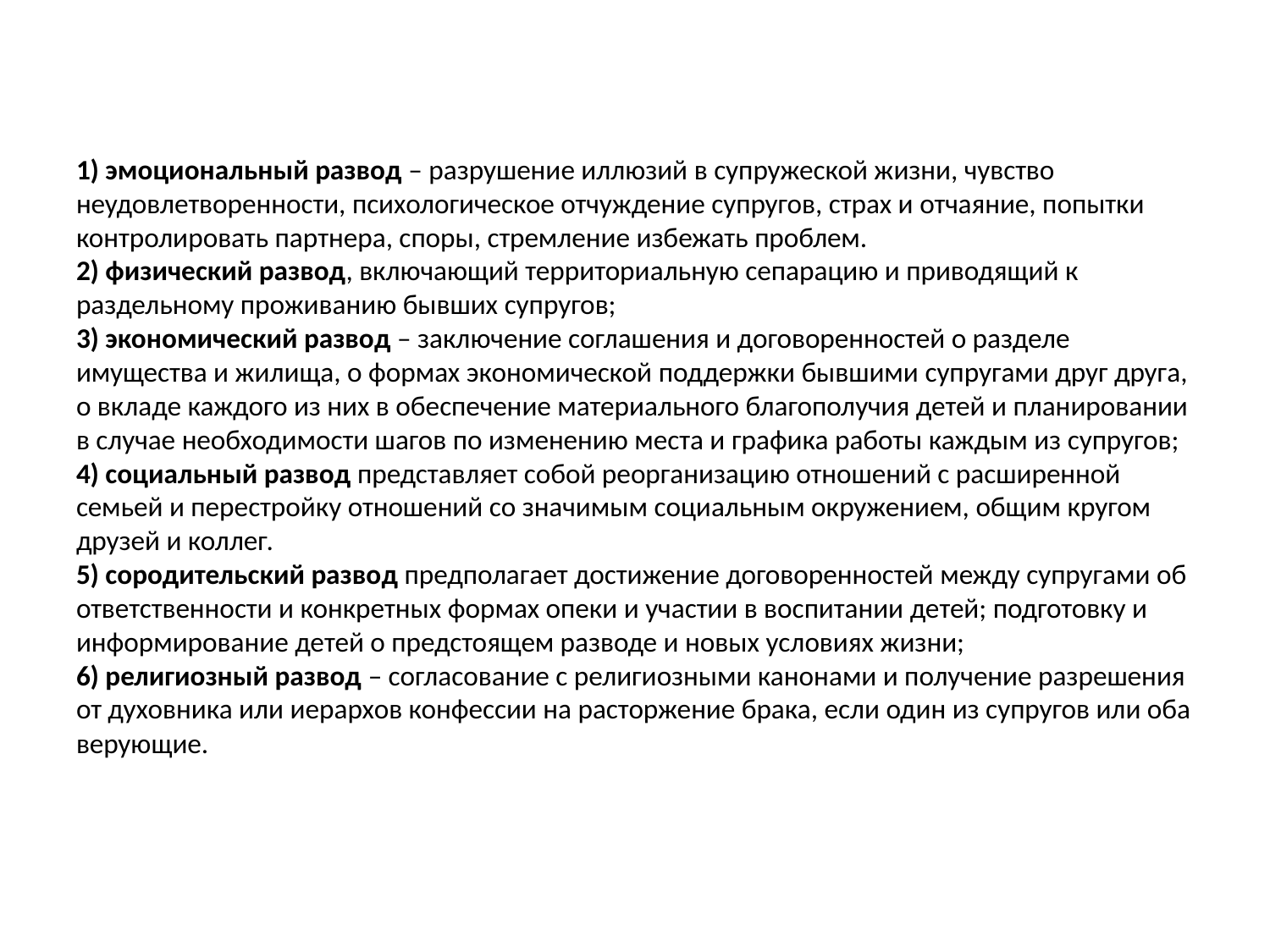

# 1) эмоциональный развод – разрушение иллюзий в супружеской жизни, чувство неудовлетворенности, психологическое отчуждение супругов, страх и отчаяние, попытки контролировать партнера, споры, стремление избежать проблем. 2) физический развод, включающий территориальную сепарацию и приводящий к раздельному проживанию бывших супругов; 3) экономический развод – заключение соглашения и договоренностей о разделе имущества и жилища, о формах экономической поддержки бывшими супругами друг друга, о вкладе каждого из них в обеспечение материального благополучия детей и планировании в случае необходимости шагов по изменению места и графика работы каждым из супругов; 4) социальный развод представляет собой реорганизацию отношений с расширенной семьей и перестройку отношений со значимым социальным окружением, общим кругом друзей и коллег. 5) сородительский развод предполагает достижение договоренностей между супругами об ответственности и конкретных формах опеки и участии в воспитании детей; подготовку и информирование детей о предстоящем разводе и новых условиях жизни; 6) религиозный развод – согласование с религиозными канонами и получение разрешения от духовника или иерархов конфессии на расторжение брака, если один из супругов или оба верующие.